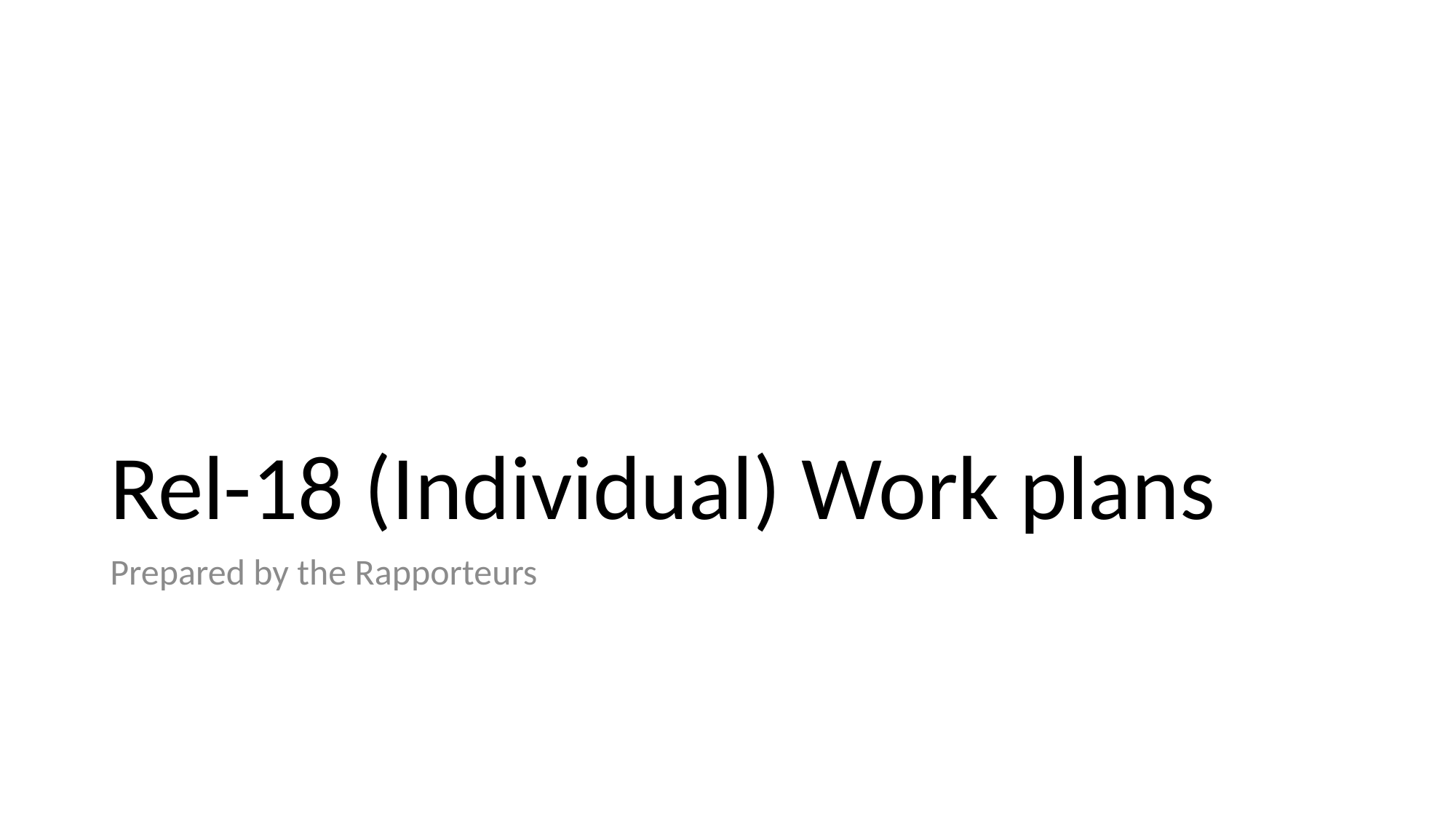

# Rel-18 (Individual) Work plans
Prepared by the Rapporteurs